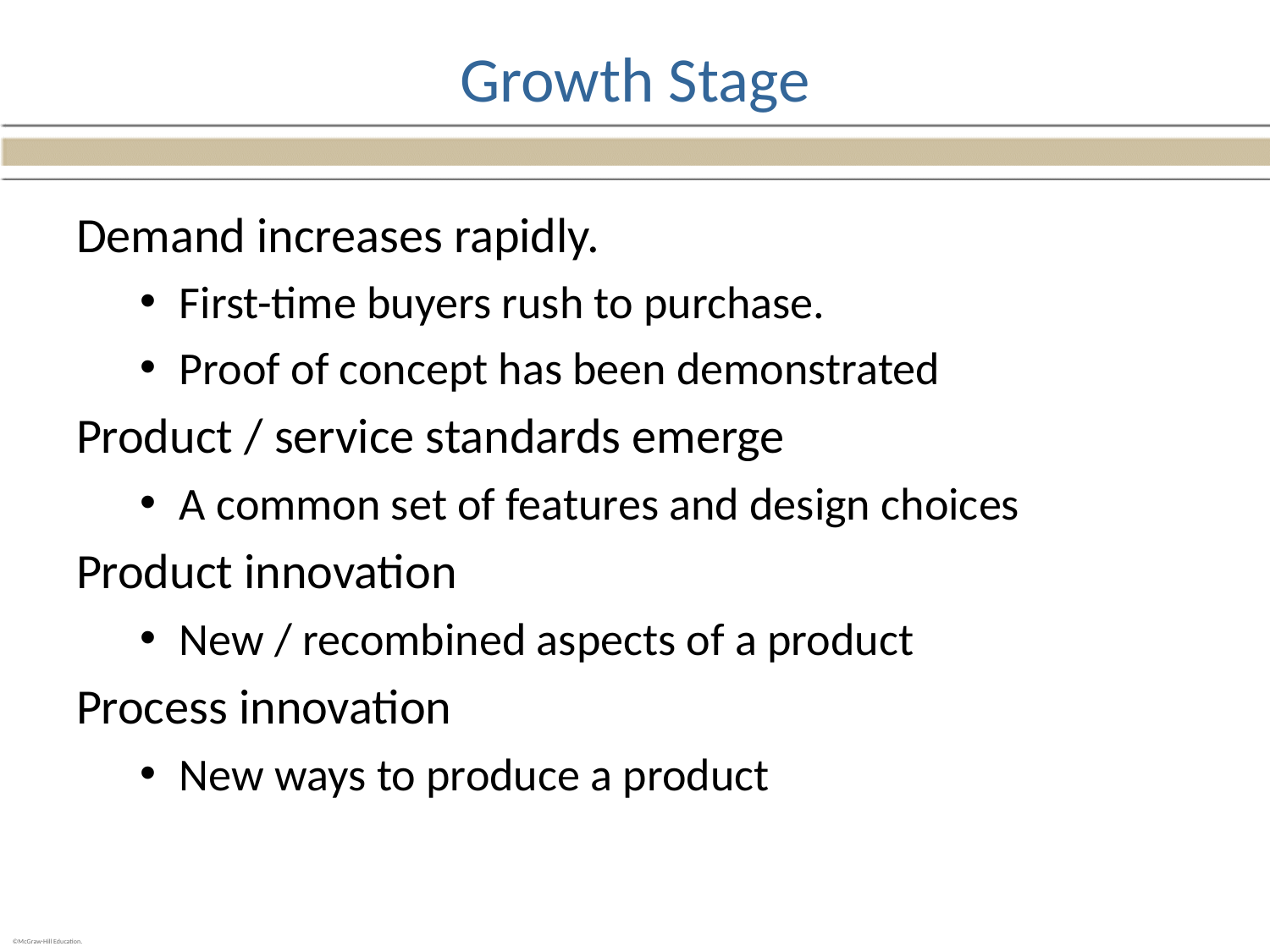

# Growth Stage
Demand increases rapidly.
First-time buyers rush to purchase.
Proof of concept has been demonstrated
Product / service standards emerge
A common set of features and design choices
Product innovation
New / recombined aspects of a product
Process innovation
New ways to produce a product